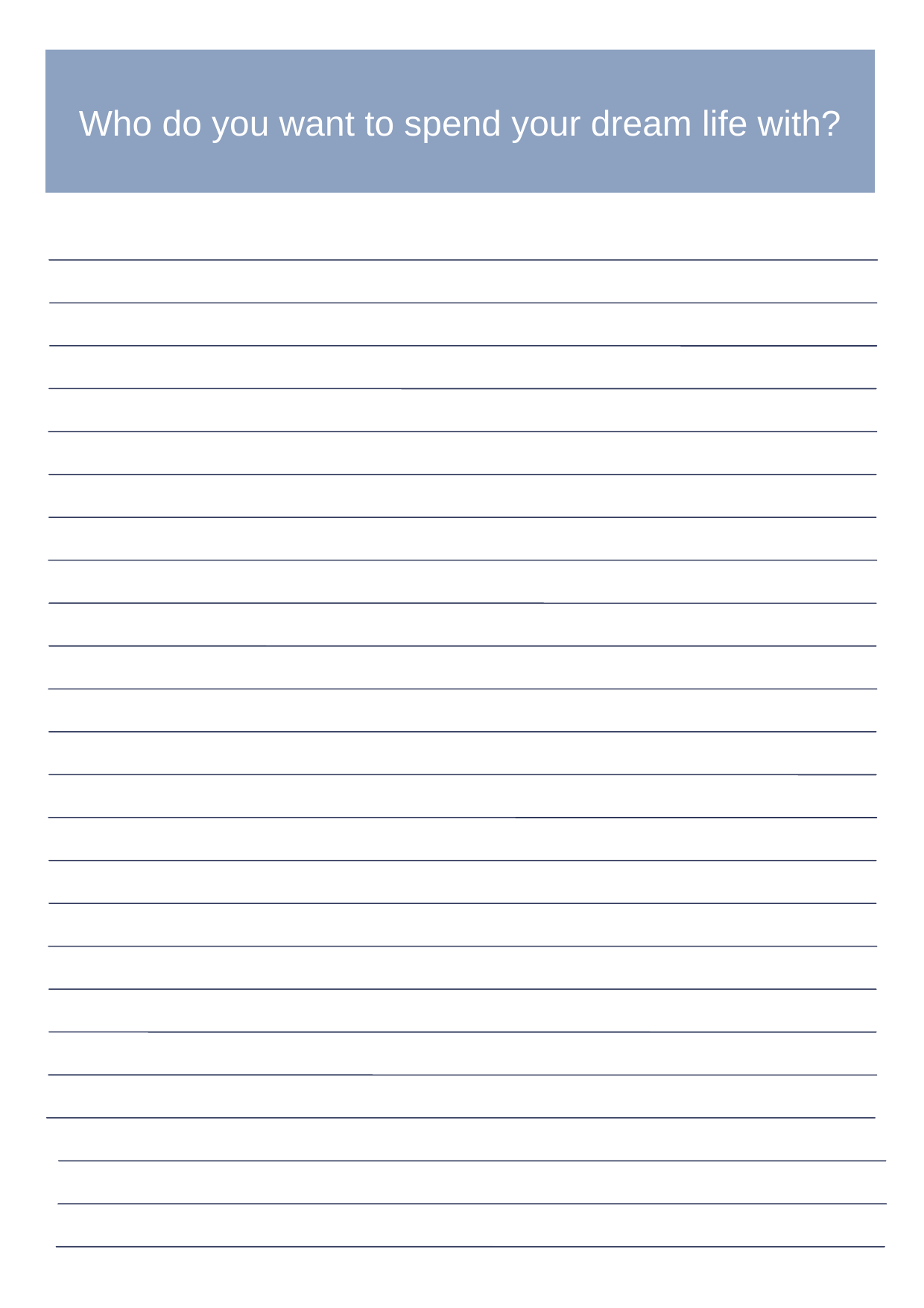

Who do you want to spend your dream life with?